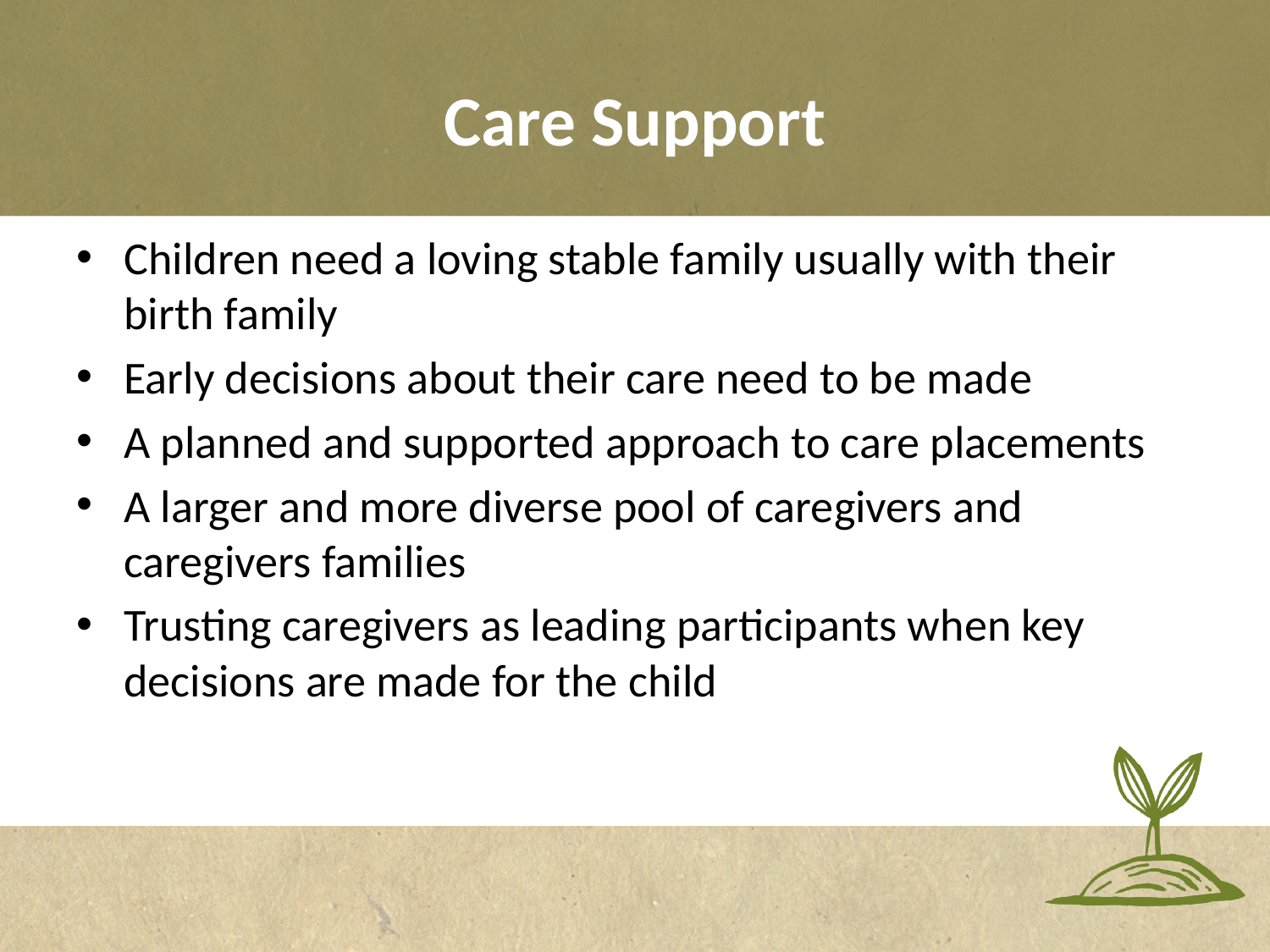

# Care Support
Children need a loving stable family usually with their birth family
Early decisions about their care need to be made
A planned and supported approach to care placements
A larger and more diverse pool of caregivers and caregivers families
Trusting caregivers as leading participants when key decisions are made for the child